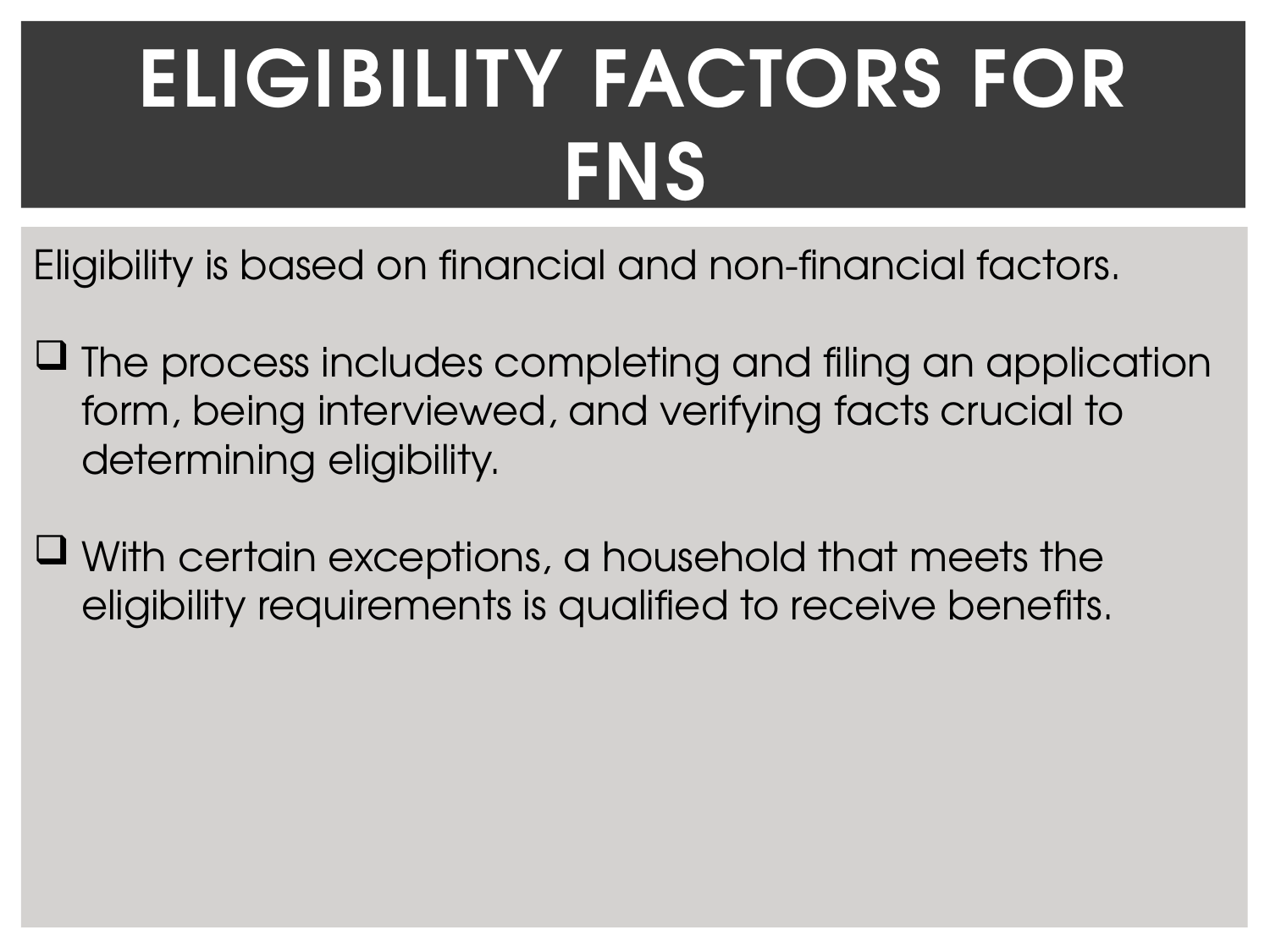

# Eligibility factors for fns
Eligibility is based on financial and non-financial factors.

The process includes completing and filing an application form, being interviewed, and verifying facts crucial to determining eligibility.

With certain exceptions, a household that meets the eligibility requirements is qualified to receive benefits.